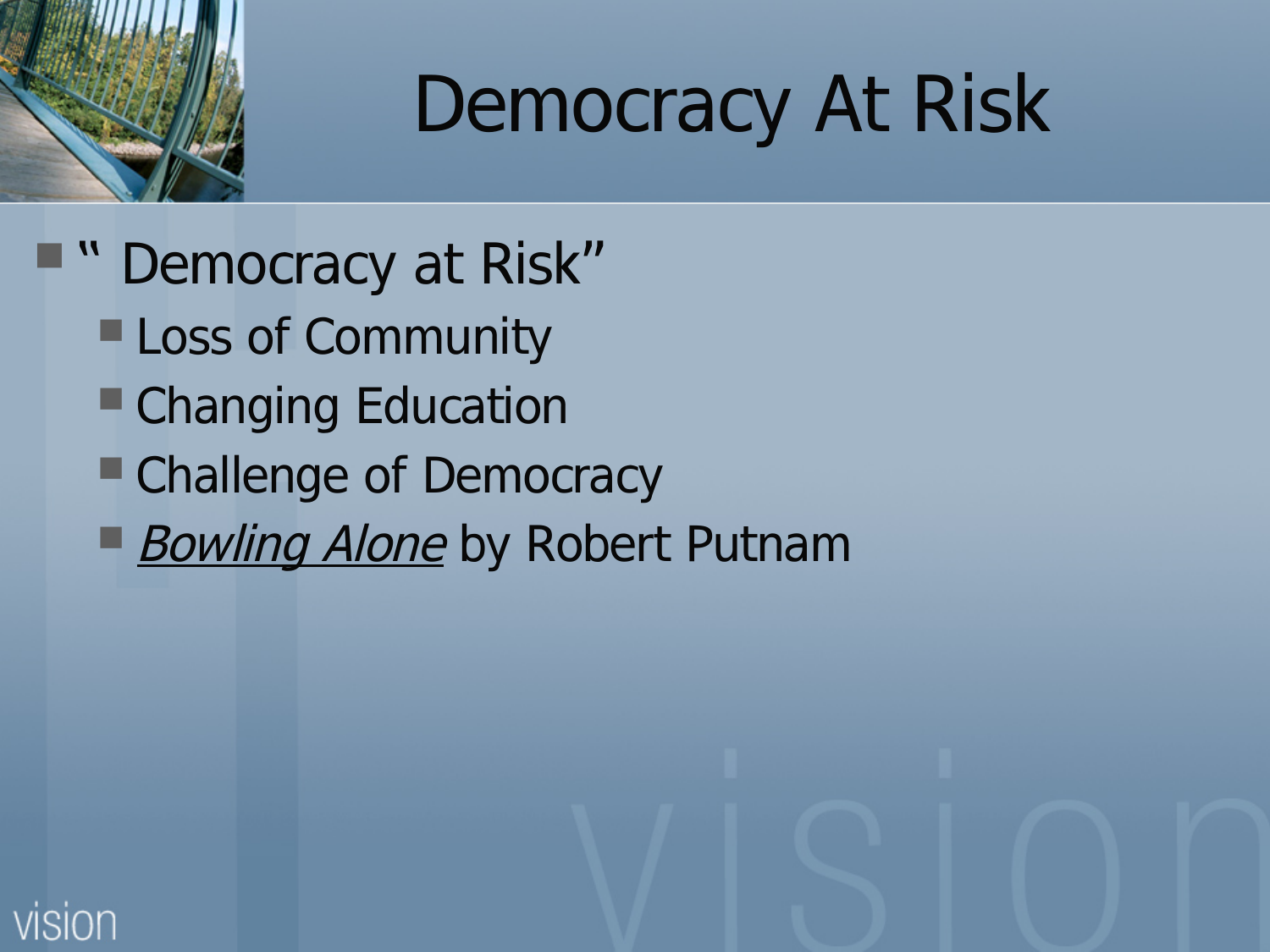

# Democracy At Risk
“ Democracy at Risk”
Loss of Community
Changing Education
Challenge of Democracy
Bowling Alone by Robert Putnam